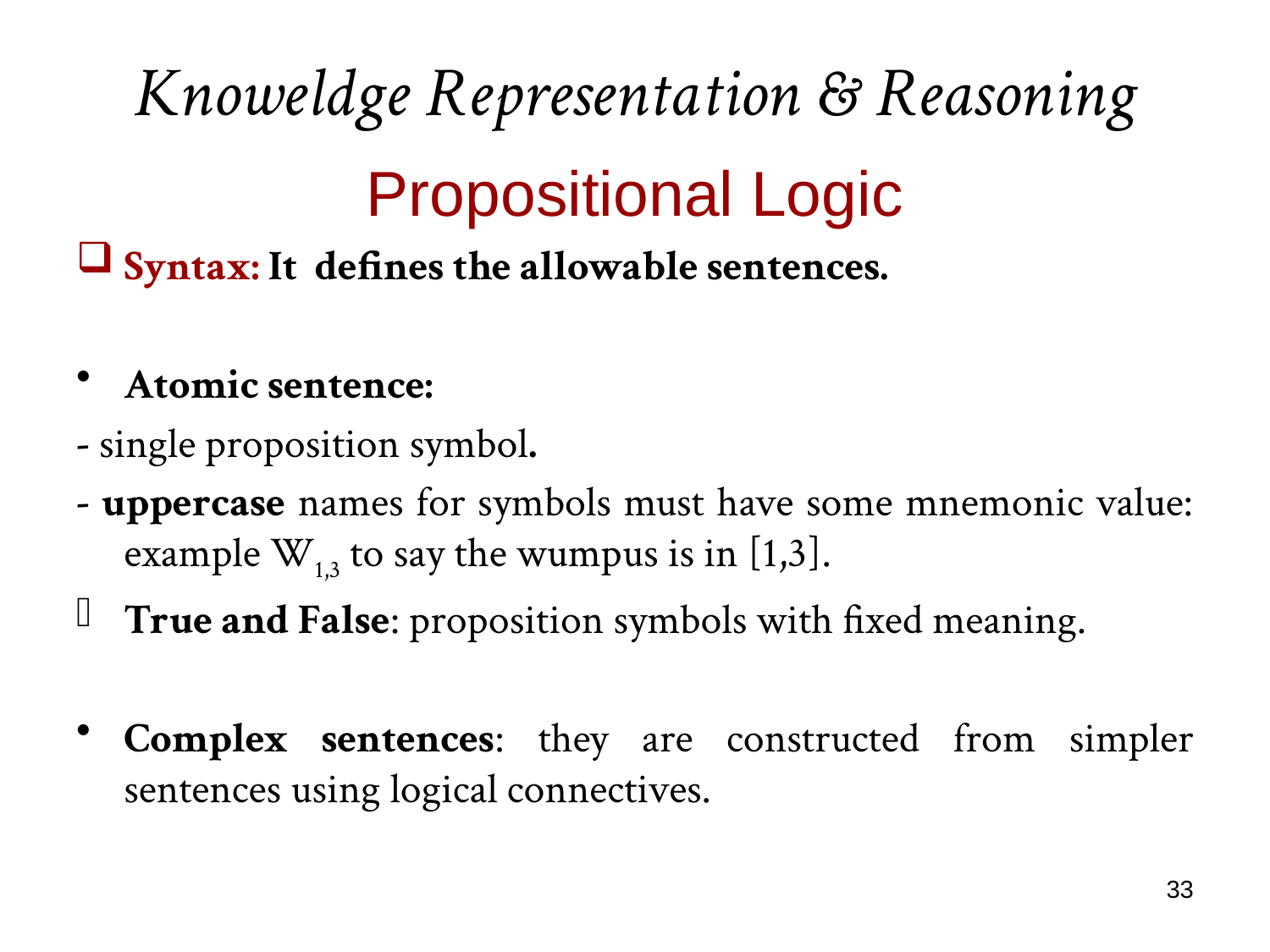

# Knoweldge Representation & Reasoning
Propositional Logic
Syntax: It  defines the allowable sentences.

Atomic sentence:
- single proposition symbol.
- uppercase names for symbols must have some mnemonic value: example W1,3 to say the wumpus is in [1,3].
True and False: proposition symbols with fixed meaning.

Complex sentences: they are constructed from simpler sentences using logical connectives.

33